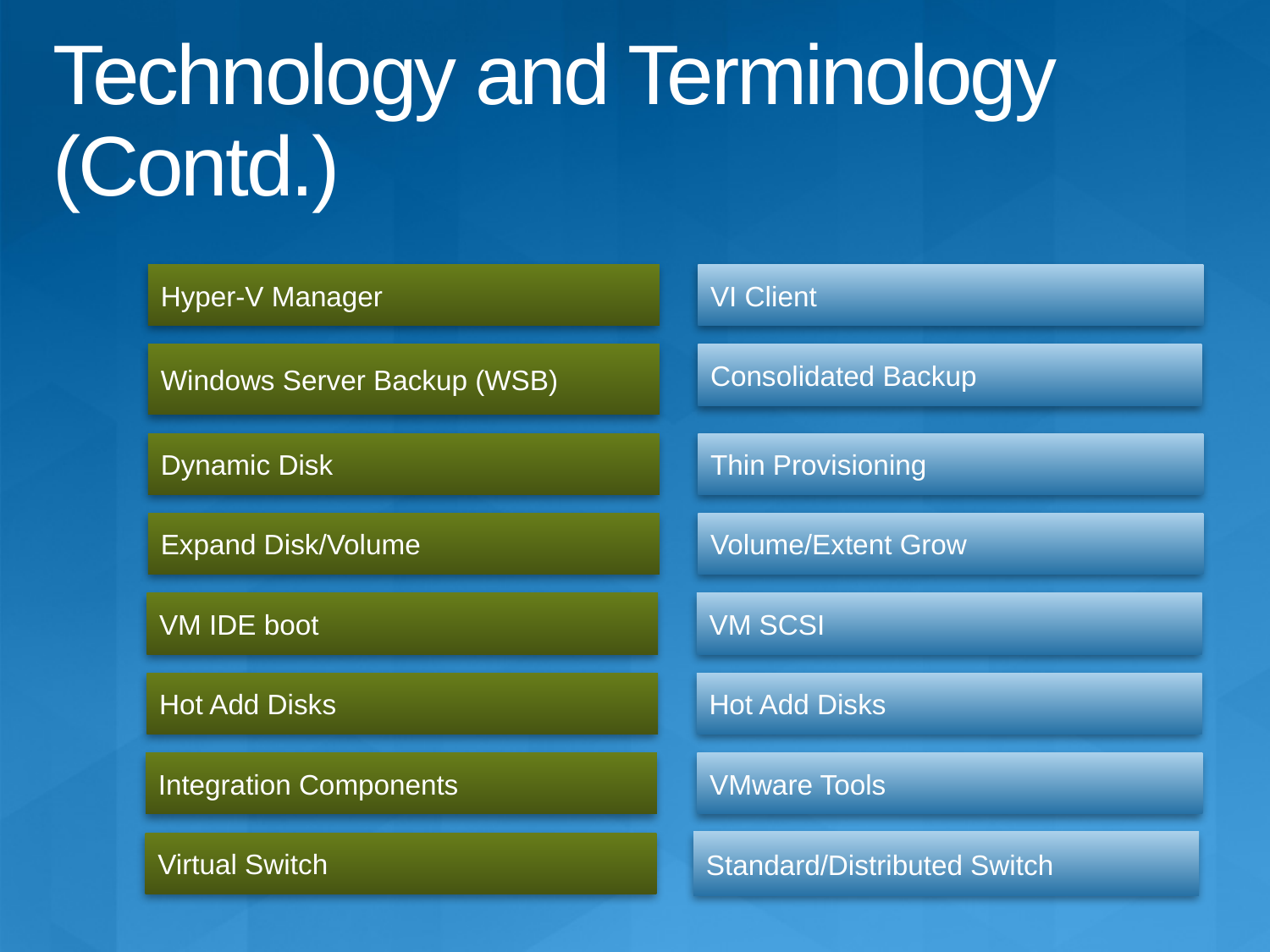

# Technology and Terminology (Contd.)
Hyper-V Manager
VI Client
Windows Server Backup (WSB)
Consolidated Backup
Dynamic Disk
Thin Provisioning
Expand Disk/Volume
Volume/Extent Grow
VM IDE boot
VM SCSI
Hot Add Disks
Hot Add Disks
Integration Components
VMware Tools
Standard/Distributed Switch
Virtual Switch